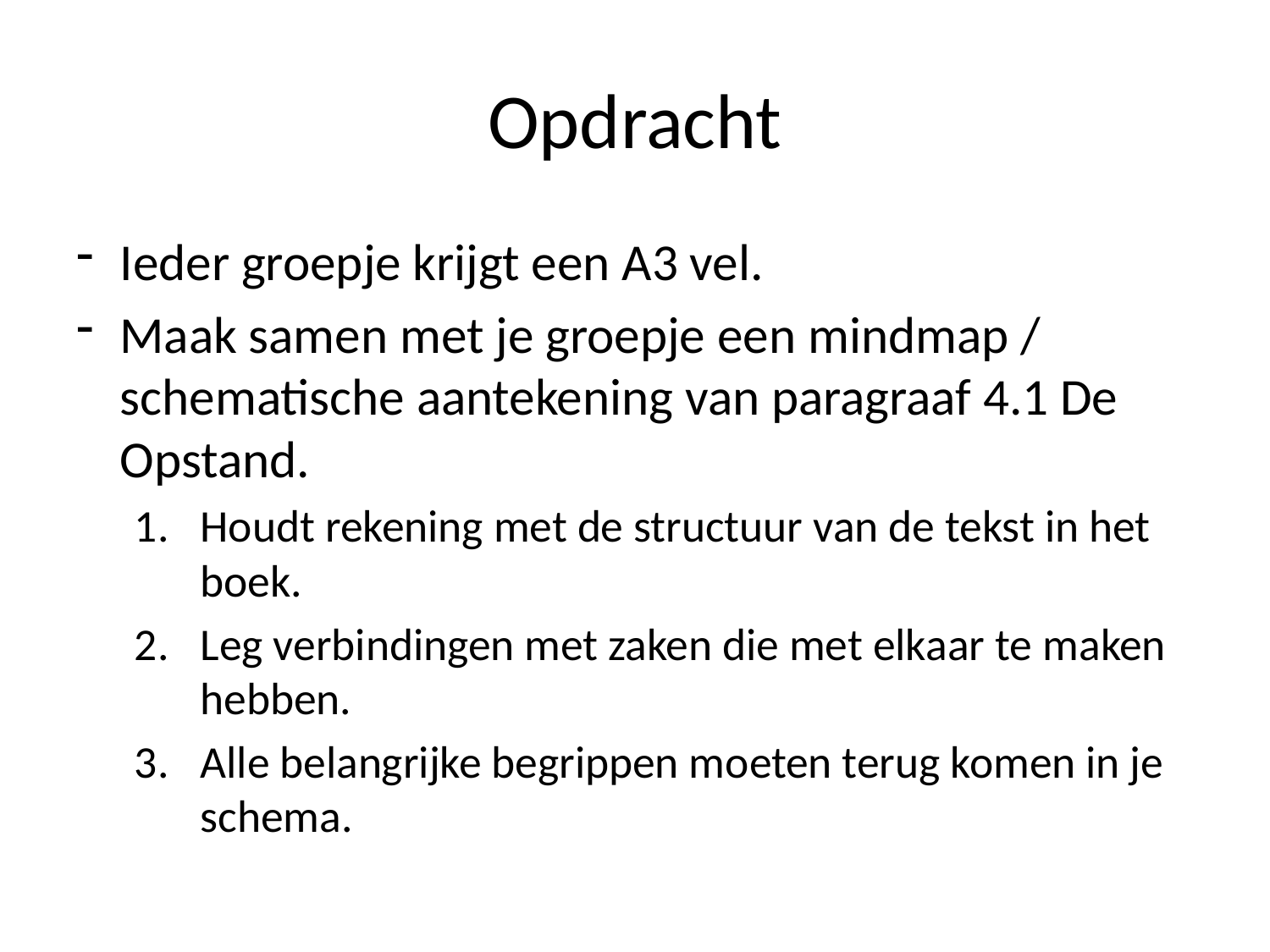

# Opdracht
Ieder groepje krijgt een A3 vel.
Maak samen met je groepje een mindmap / schematische aantekening van paragraaf 4.1 De Opstand.
Houdt rekening met de structuur van de tekst in het boek.
Leg verbindingen met zaken die met elkaar te maken hebben.
Alle belangrijke begrippen moeten terug komen in je schema.